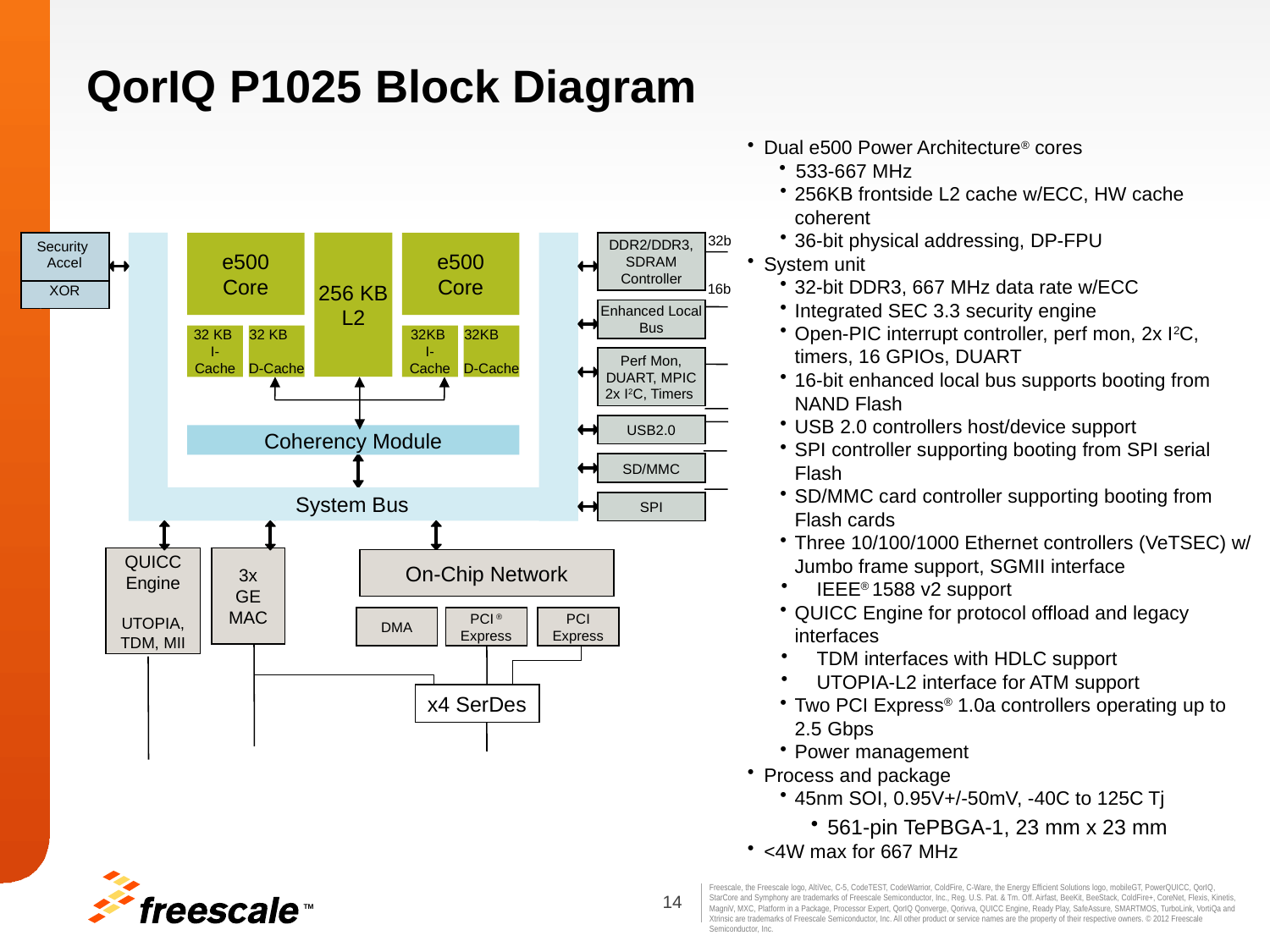

# QorIQ P1025 Block Diagram
Dual e500 Power Architecture® cores
533-667 MHz
256KB frontside L2 cache w/ECC, HW cache coherent
36-bit physical addressing, DP-FPU
System unit
32-bit DDR3, 667 MHz data rate w/ECC
Integrated SEC 3.3 security engine
Open-PIC interrupt controller, perf mon, 2x I2C, timers, 16 GPIOs, DUART
16-bit enhanced local bus supports booting from NAND Flash
USB 2.0 controllers host/device support
SPI controller supporting booting from SPI serial Flash
SD/MMC card controller supporting booting from Flash cards
Three 10/100/1000 Ethernet controllers (VeTSEC) w/ Jumbo frame support, SGMII interface
 IEEE® 1588 v2 support
QUICC Engine for protocol offload and legacy interfaces
 TDM interfaces with HDLC support
 UTOPIA-L2 interface for ATM support
Two PCI Express® 1.0a controllers operating up to
2.5 Gbps
Power management
Process and package
45nm SOI, 0.95V+/-50mV, -40C to 125C Tj
561-pin TePBGA-1, 23 mm x 23 mm
<4W max for 667 MHz

Security
Accel

e500 Core
32 KB
I-
Cache
32 KB
D-Cache
256 KB L2
e500 Core
32KB
I-
Cache
32KB
D-Cache

DDR2/DDR3, SDRAM Controller
32b

XOR

16b
Enhanced Local Bus

Perf Mon, DUART, MPIC
2x I2C, Timers

USB2.0

Coherency Module

SD/MMC

System Bus
System Bus
SPI

QUICC
Engine

UTOPIA,TDM, MII
3x GE MAC
On-Chip Network
DMA
PCI ® Express
PCI
Express

x4 SerDes